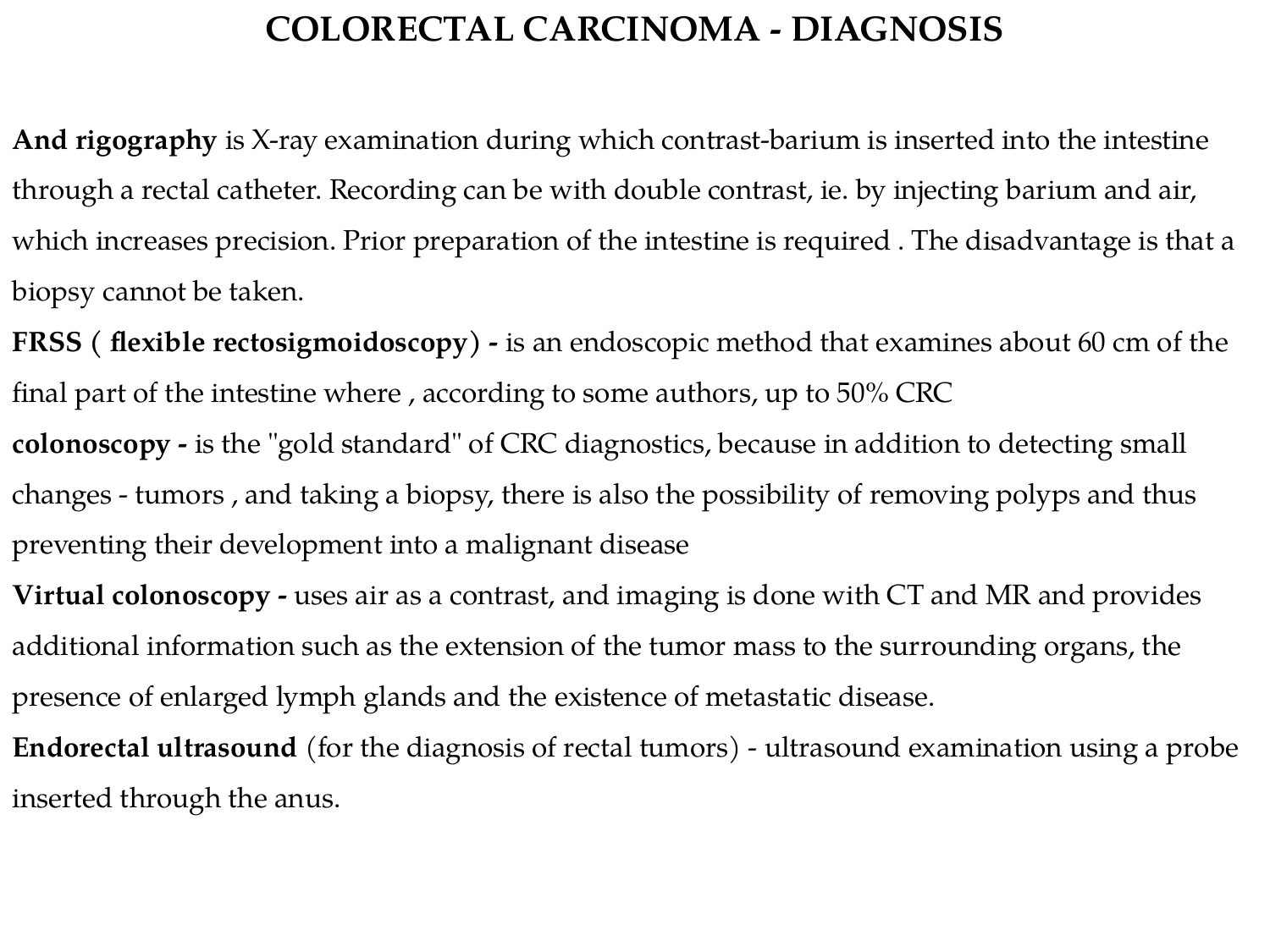

COLORECTAL CARCINOMA - DIAGNOSIS
And rigography is X-ray examination during which contrast-barium is inserted into the intestine through a rectal catheter. Recording can be with double contrast, ie. by injecting barium and air, which increases precision. Prior preparation of the intestine is required . The disadvantage is that a biopsy cannot be taken.
FRSS ( flexible rectosigmoidoscopy) - is an endoscopic method that examines about 60 cm of the final part of the intestine where , according to some authors, up to 50% CRC
colonoscopy - is the "gold standard" of CRC diagnostics, because in addition to detecting small changes - tumors , and taking a biopsy, there is also the possibility of removing polyps and thus preventing their development into a malignant disease
Virtual colonoscopy - uses air as a contrast, and imaging is done with CT and MR and provides additional information such as the extension of the tumor mass to the surrounding organs, the presence of enlarged lymph glands and the existence of metastatic disease.
Endorectal ultrasound (for the diagnosis of rectal tumors) - ultrasound examination using a probe inserted through the anus.